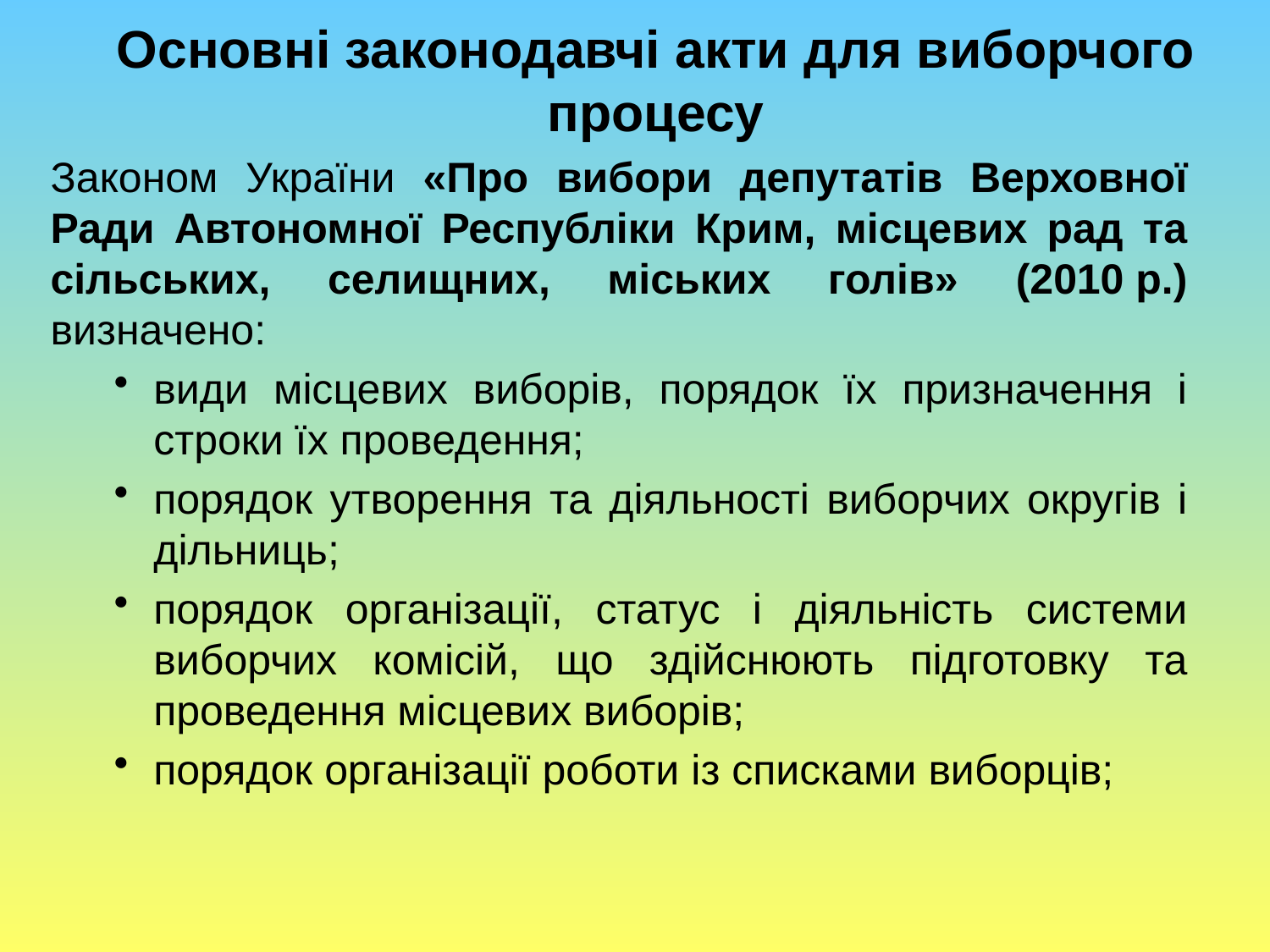

# Основні законодавчі акти для виборчого процесу

Законом України «Про вибори депутатів Верховної Ради Автономної Республіки Крим, місцевих рад та сільських, селищних, міських голів» (2010 р.) визначено:
види місцевих виборів, порядок їх призначення і строки їх проведення;
порядок утворення та діяльності виборчих округів і дільниць;
порядок організації, статус і діяльність системи виборчих комісій, що здійснюють підготовку та проведення місцевих виборів;
порядок організації роботи із списками виборців;